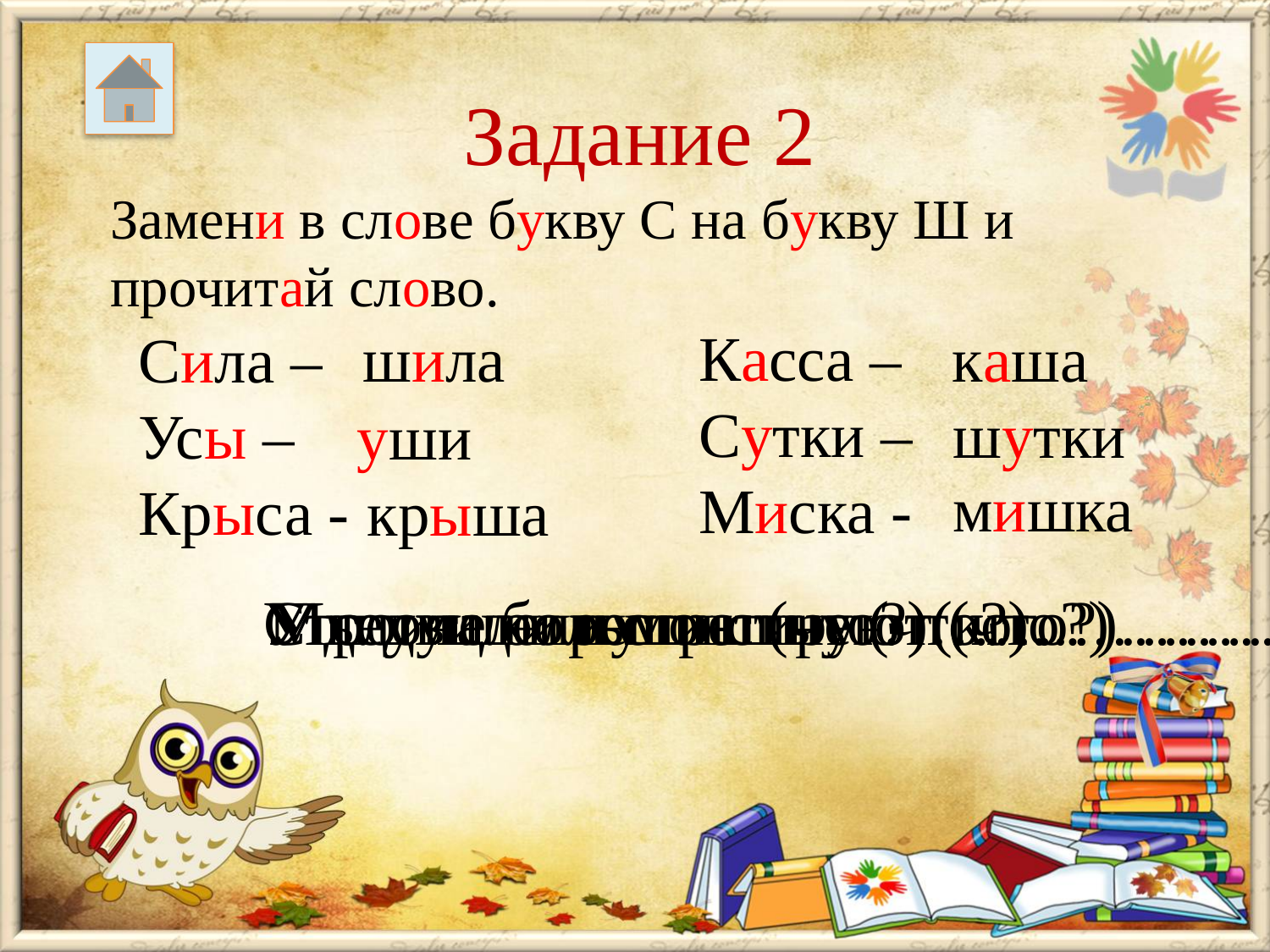

# Задание 2
Замени в слове букву С на букву Ш и
прочитай слово.
Касса –
Сутки –
Миска -
каша
шила
Сила –
Усы –
Крыса -
шутки
уши
мишка
крыша
У слона большие  (что?)……
У дедушки пушистые (что?)….
Строители ремонтируют (что?)………
Мы увидели страшную  (кого?)………